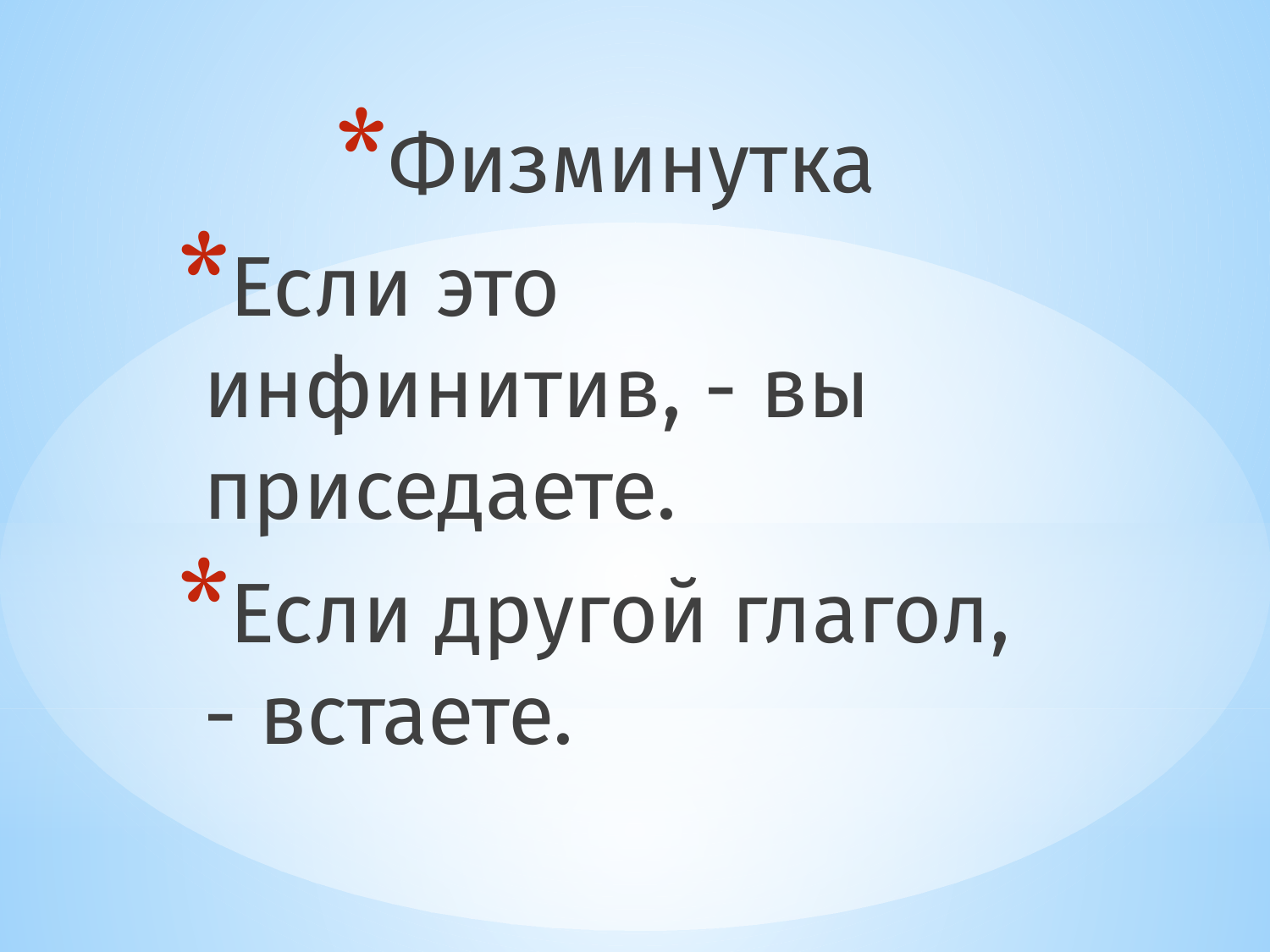

Физминутка
Если это инфинитив, - вы приседаете.
Если другой глагол, - встаете.